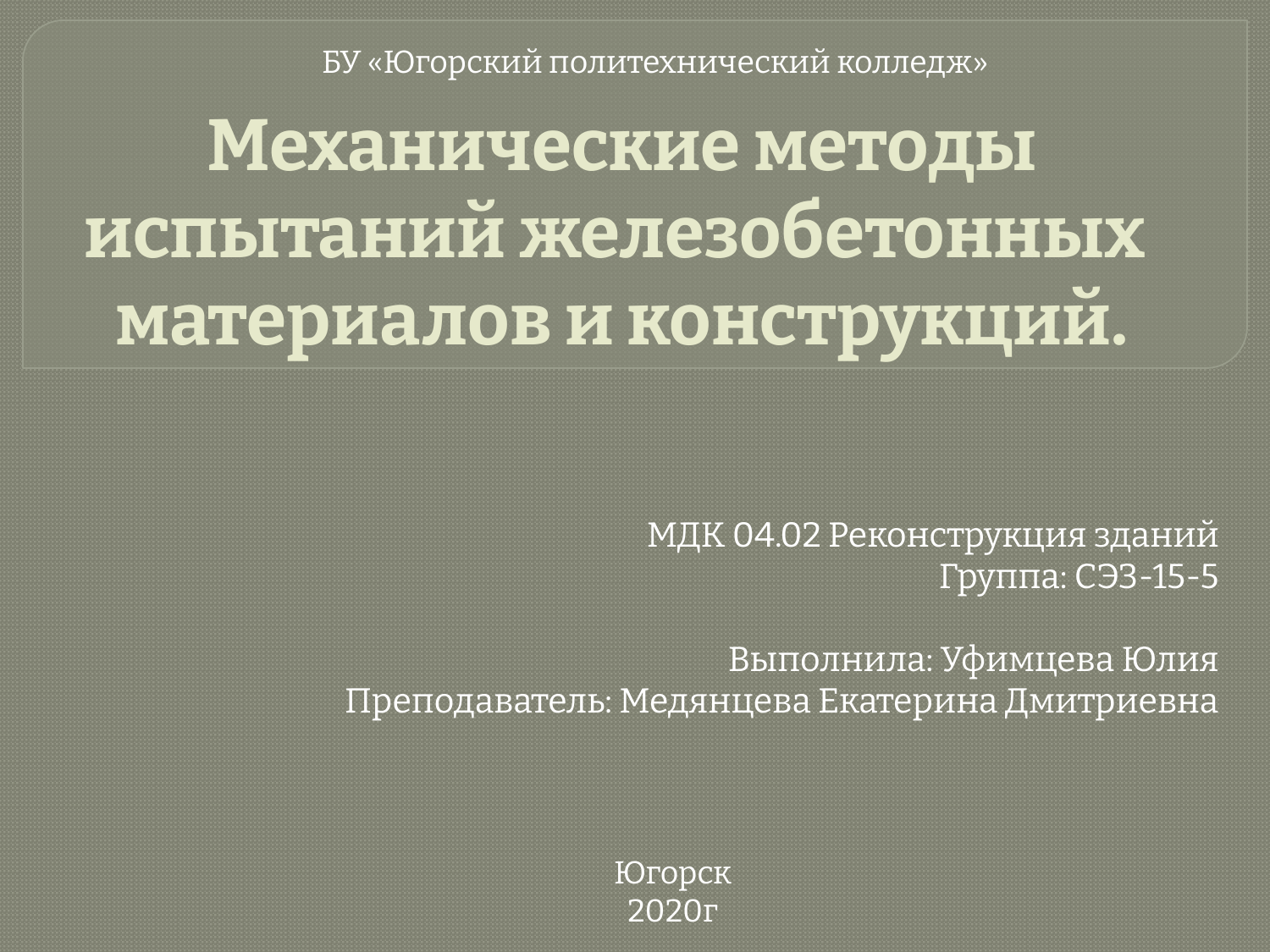

БУ «Югорский политехнический колледж»
# Механические методы испытаний железобетонных  материалов и конструкций.
МДК 04.02 Реконструкция зданий
Группа: СЭЗ-15-5

Выполнила: Уфимцева Юлия
Преподаватель: Медянцева Екатерина Дмитриевна
Югорск
2020г